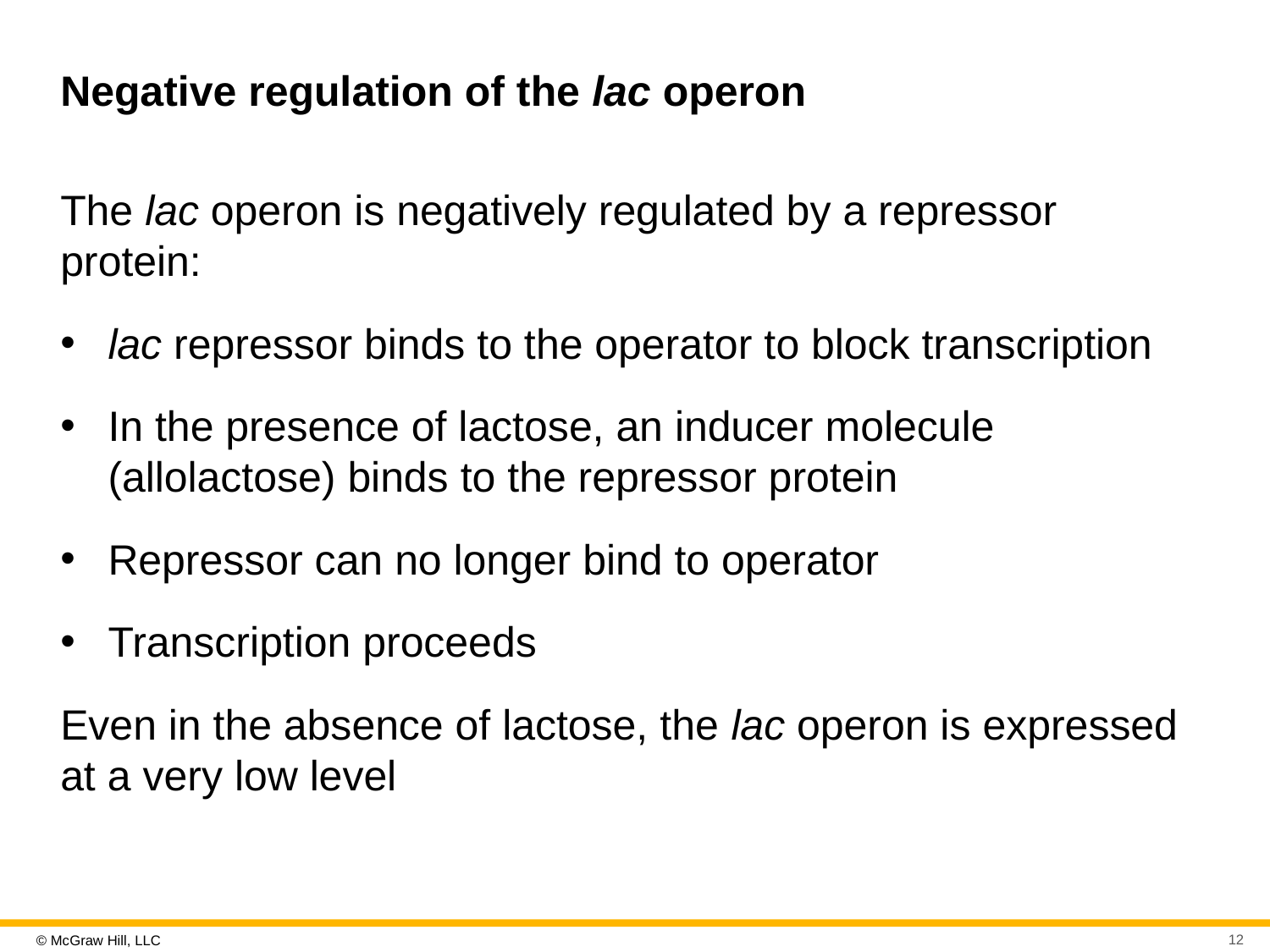

# Negative regulation of the lac operon
The lac operon is negatively regulated by a repressor protein:
lac repressor binds to the operator to block transcription
In the presence of lactose, an inducer molecule (allolactose) binds to the repressor protein
Repressor can no longer bind to operator
Transcription proceeds
Even in the absence of lactose, the lac operon is expressed at a very low level
12